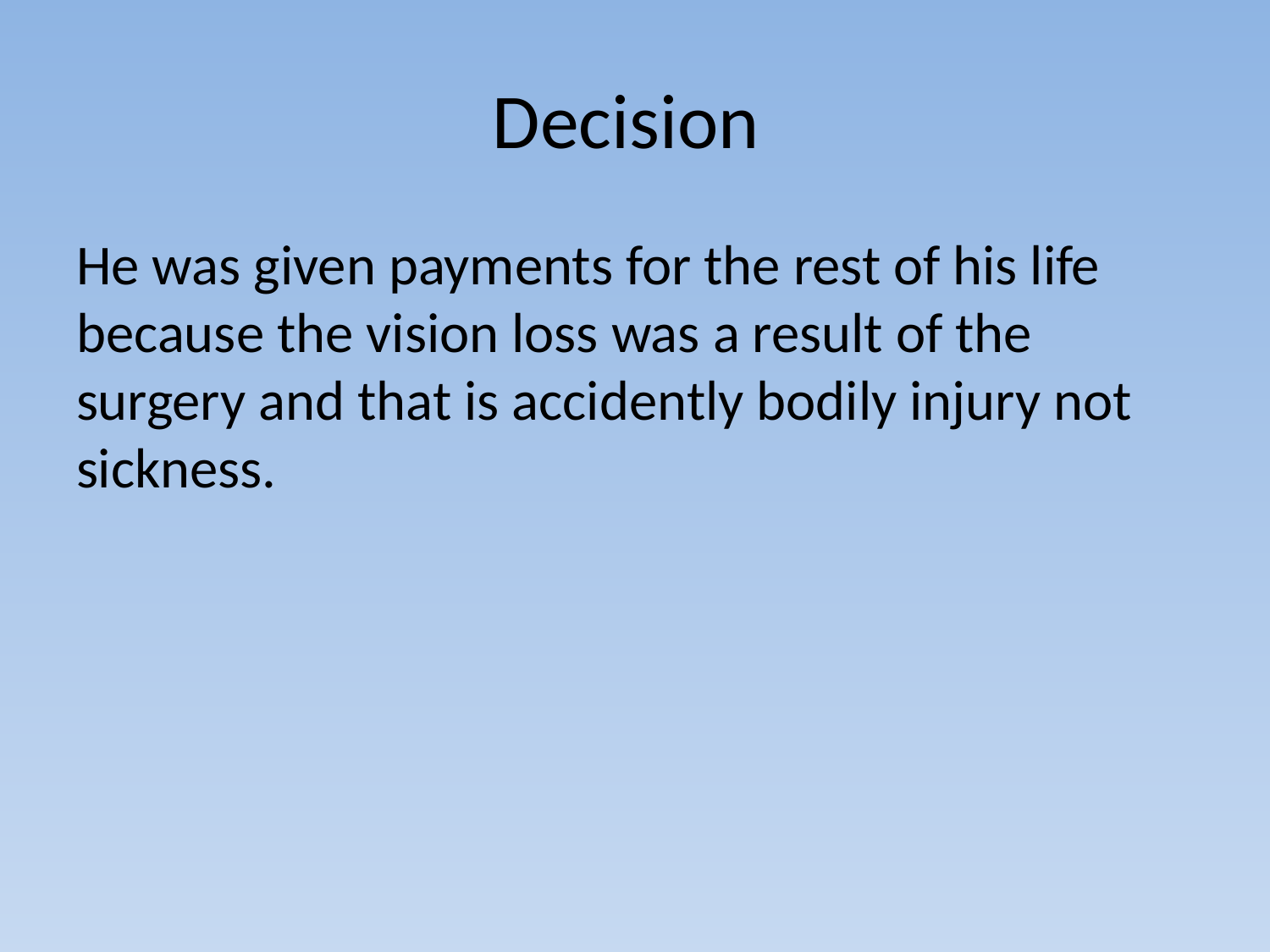

# Decision
He was given payments for the rest of his life because the vision loss was a result of the surgery and that is accidently bodily injury not sickness.